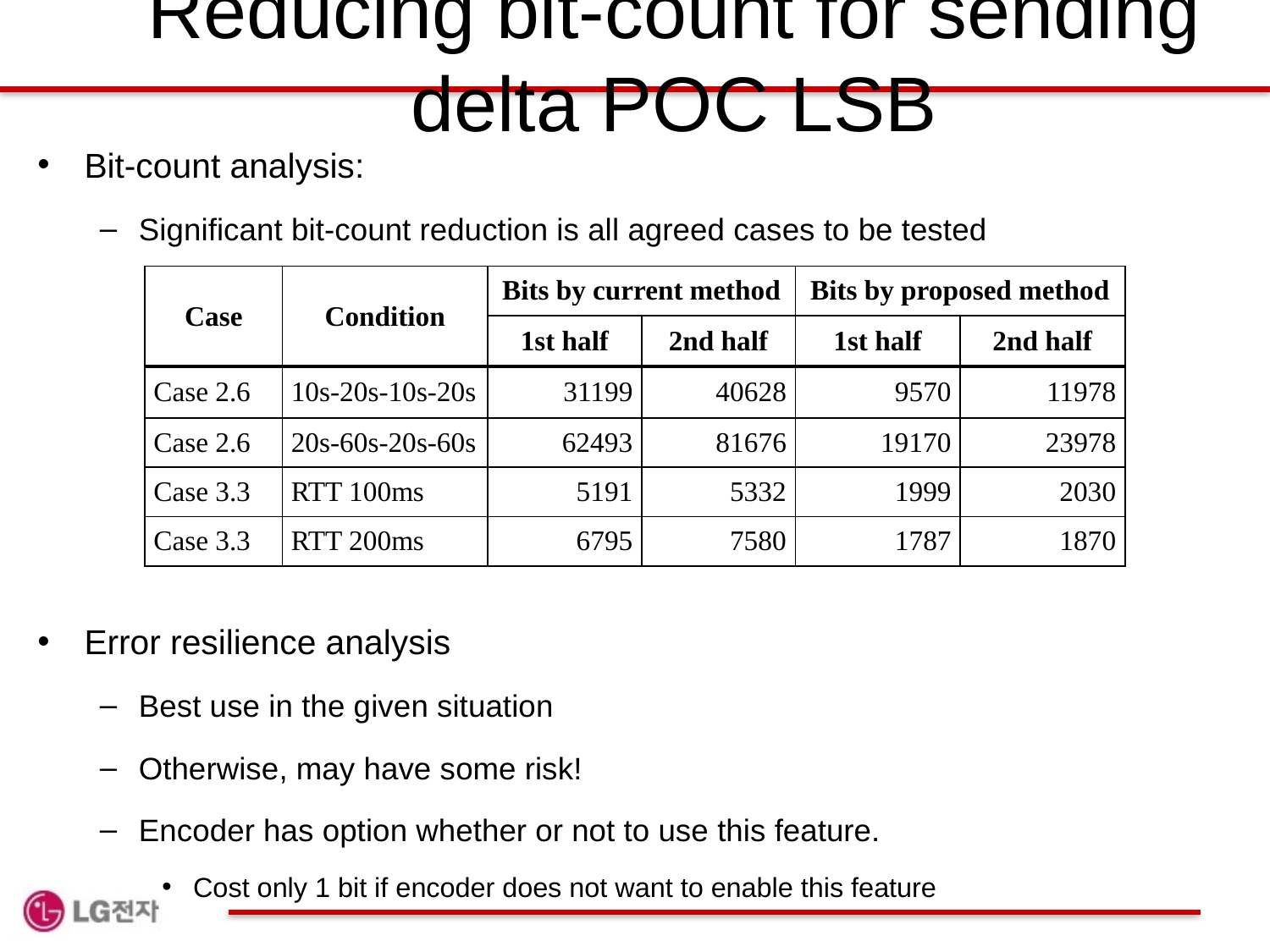

# Reducing bit-count for sending delta POC LSB
Bit-count analysis:
Significant bit-count reduction is all agreed cases to be tested

Error resilience analysis
Best use in the given situation
Otherwise, may have some risk!
Encoder has option whether or not to use this feature.
Cost only 1 bit if encoder does not want to enable this feature
| Case | Condition | Bits by current method |  | Bits by proposed method |  |
| --- | --- | --- | --- | --- | --- |
|  |  | 1st half | 2nd half | 1st half | 2nd half |
| Case 2.6 | 10s-20s-10s-20s | 31199 | 40628 | 9570 | 11978 |
| Case 2.6 | 20s-60s-20s-60s | 62493 | 81676 | 19170 | 23978 |
| Case 3.3 | RTT 100ms | 5191 | 5332 | 1999 | 2030 |
| Case 3.3 | RTT 200ms | 6795 | 7580 | 1787 | 1870 |